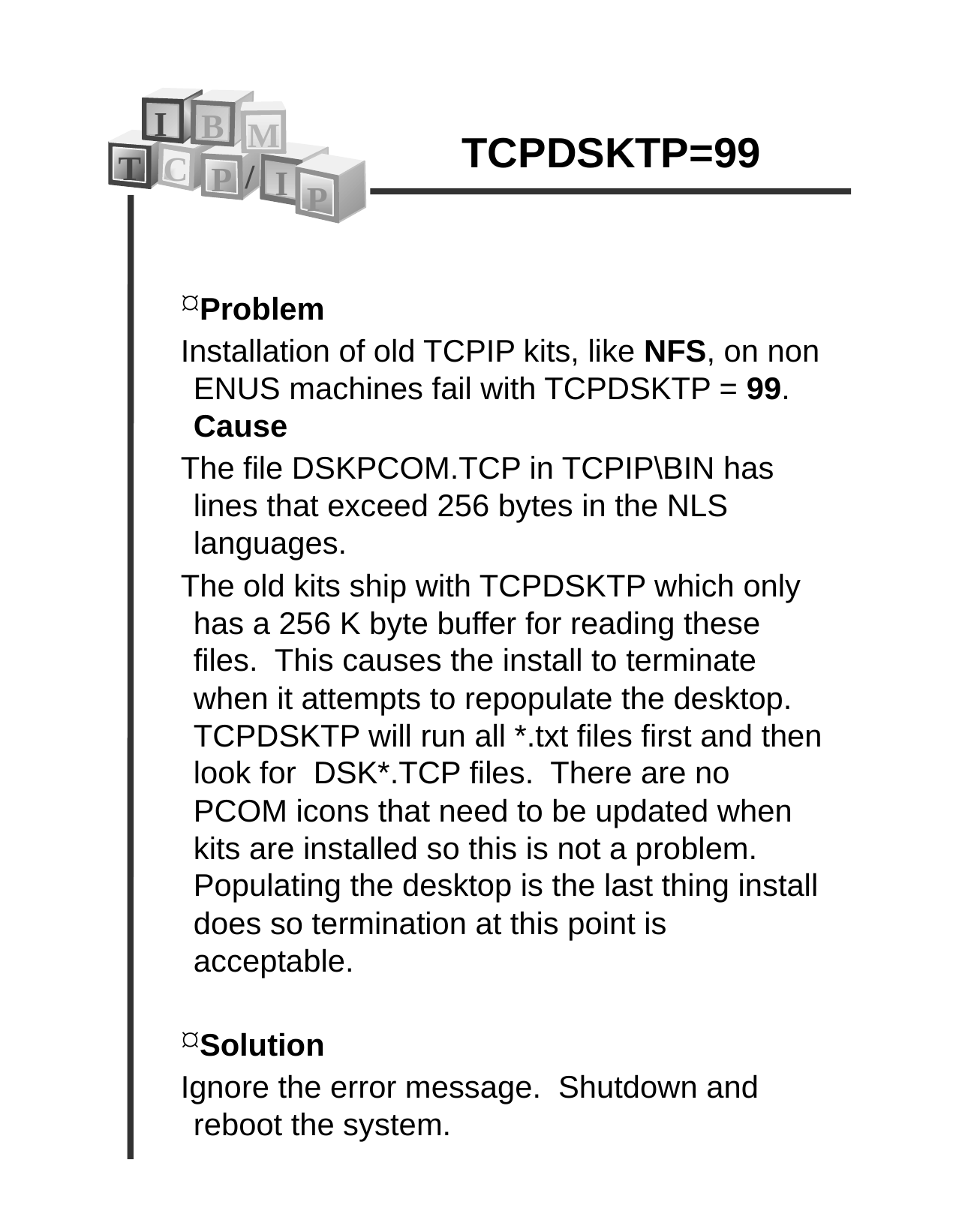

TCPDSKTP=99

I

B

M

T
C

/

P

I

P

Problem
Installation of old TCPIP kits, like NFS, on non ENUS machines fail with TCPDSKTP = 99. Cause
The file DSKPCOM.TCP in TCPIP\BIN has lines that exceed 256 bytes in the NLS languages.
The old kits ship with TCPDSKTP which only has a 256 K byte buffer for reading these files.  This causes the install to terminate when it attempts to repopulate the desktop.  TCPDSKTP will run all *.txt files first and then look for  DSK*.TCP files.  There are no PCOM icons that need to be updated when kits are installed so this is not a problem.  Populating the desktop is the last thing install does so termination at this point is acceptable.

Solution
Ignore the error message.  Shutdown and reboot the system.